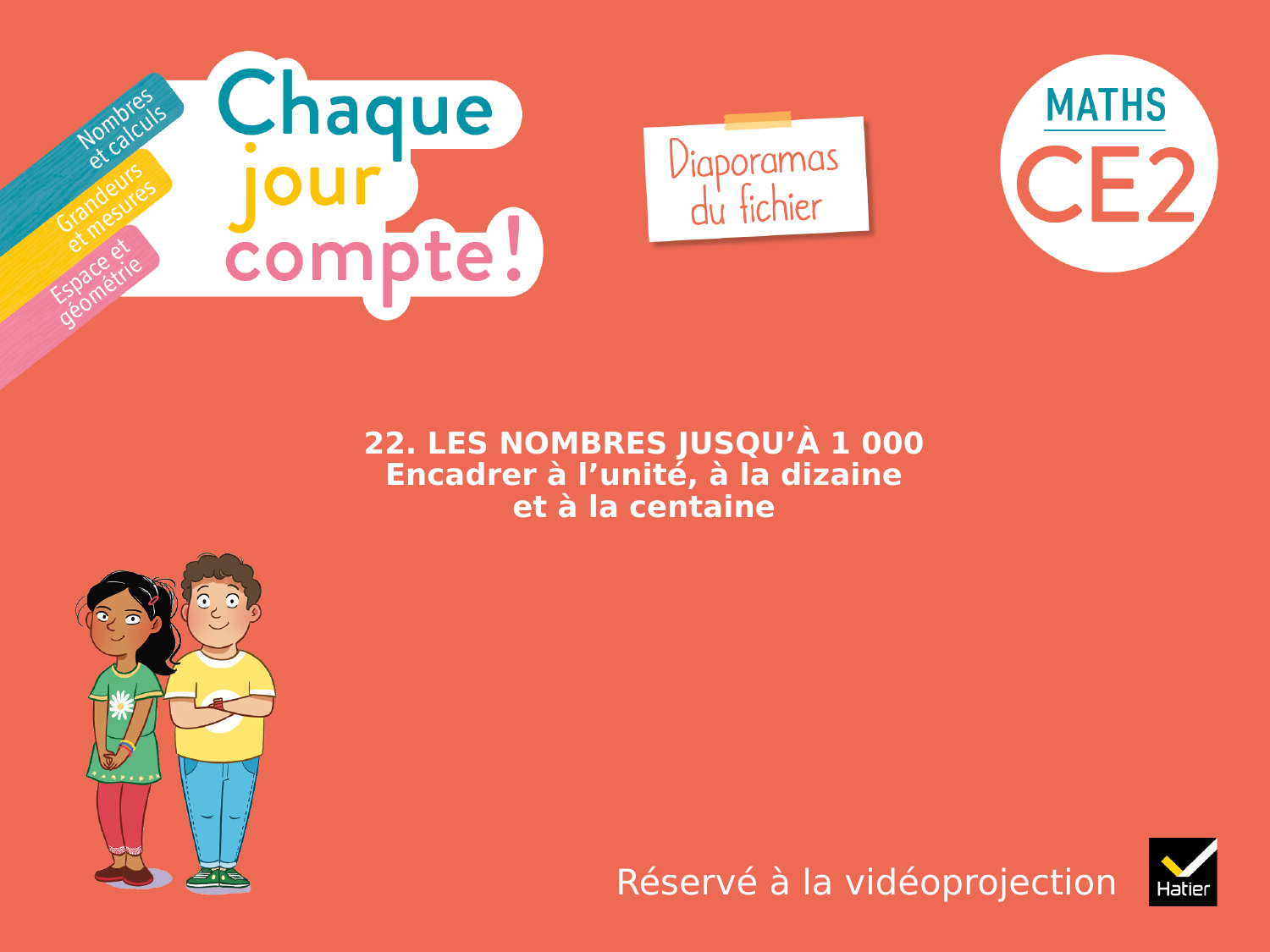

# 22. LES NOMBRES JUSQU’À 1 000 Encadrer à l’unité, à la dizaine et à la centaine